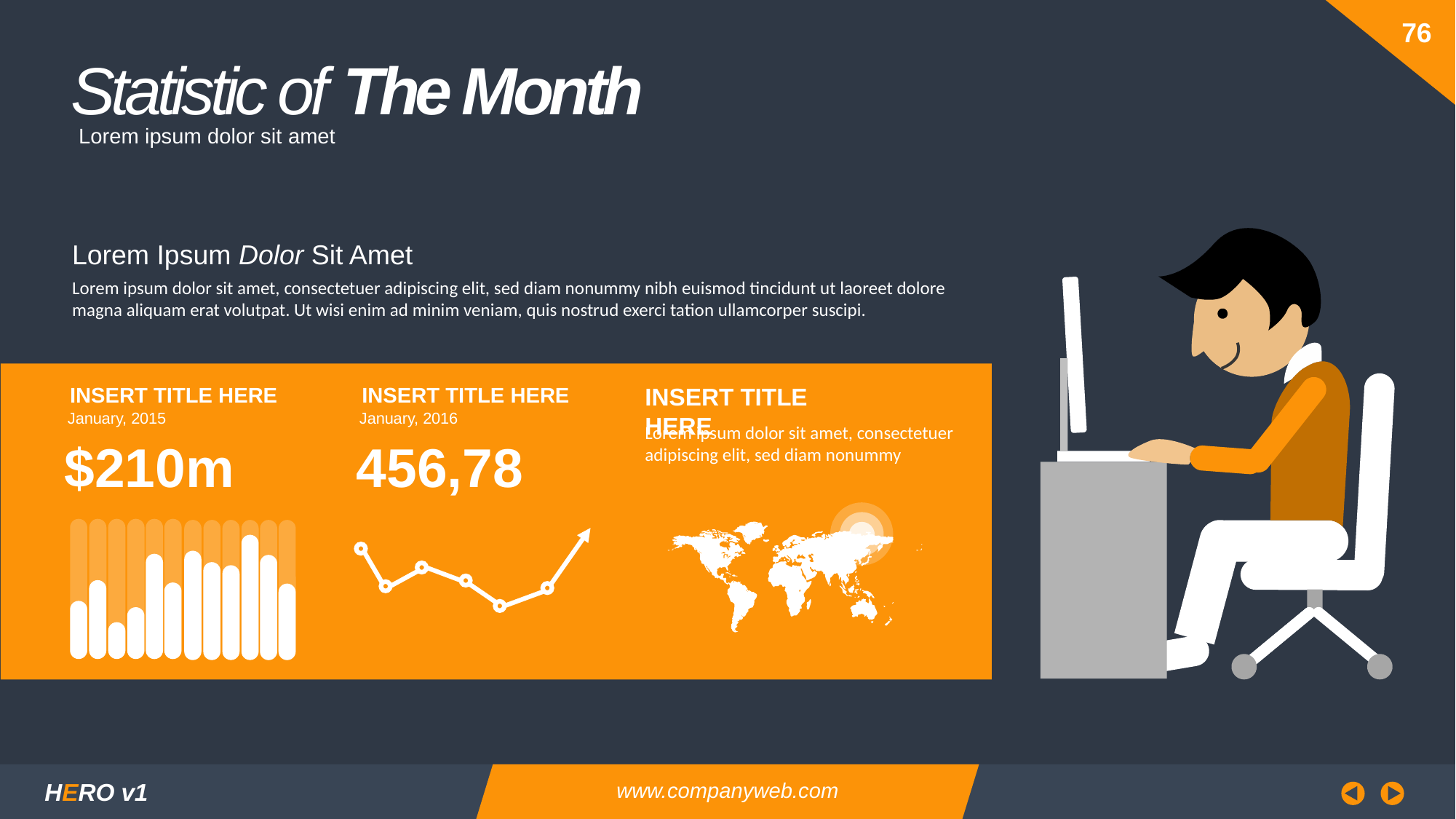

Statistic of The Month
Lorem ipsum dolor sit amet

Lorem Ipsum Dolor Sit Amet
Lorem ipsum dolor sit amet, consectetuer adipiscing elit, sed diam nonummy nibh euismod tincidunt ut laoreet dolore magna aliquam erat volutpat. Ut wisi enim ad minim veniam, quis nostrud exerci tation ullamcorper suscipi.

INSERT TITLE HERE
INSERT TITLE HERE
January, 2015
INSERT TITLE HERE
January, 2016
Lorem ipsum dolor sit amet, consectetuer adipiscing elit, sed diam nonummy
$210m
456,78